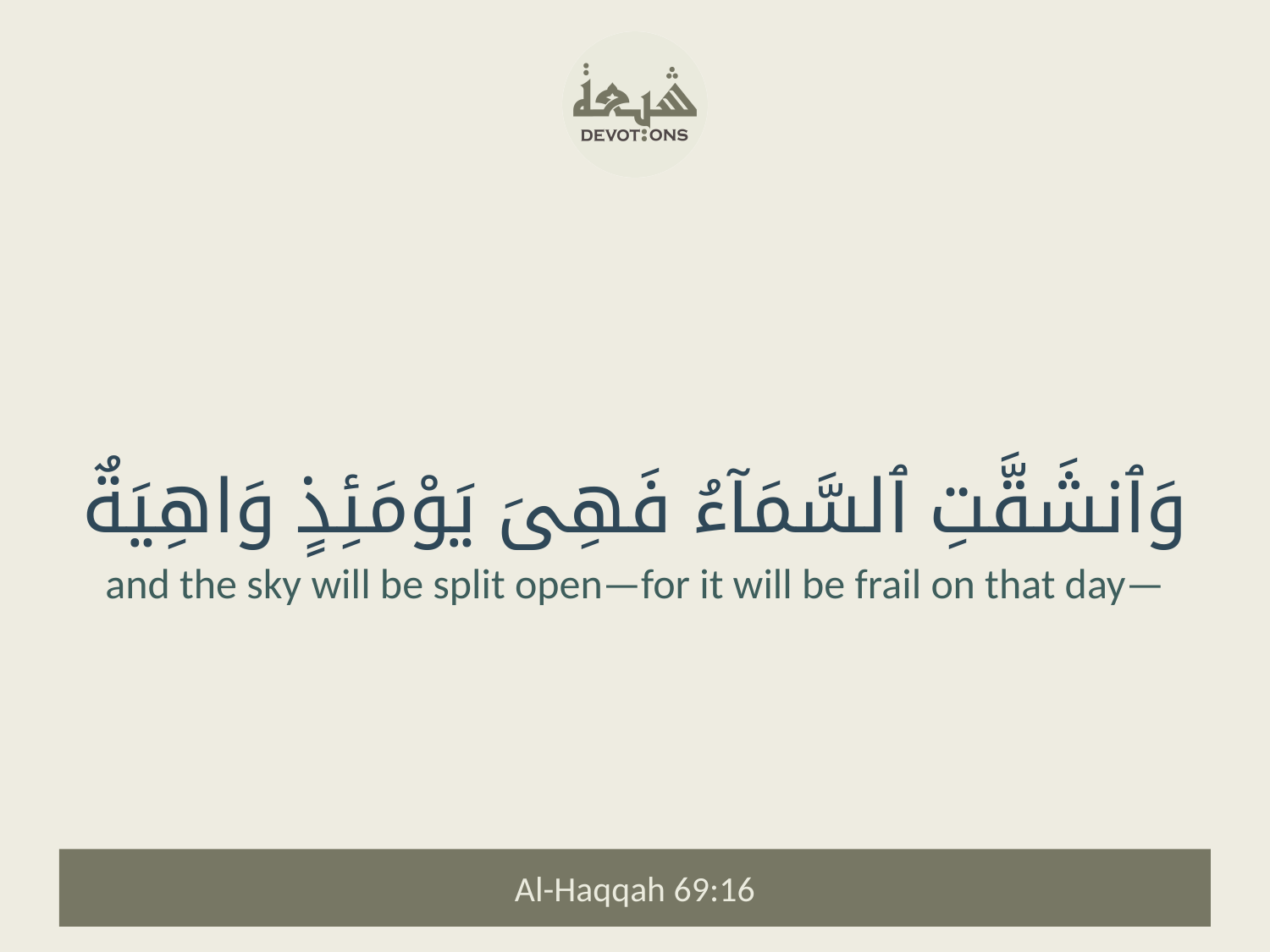

وَٱنشَقَّتِ ٱلسَّمَآءُ فَهِىَ يَوْمَئِذٍ وَاهِيَةٌ
and the sky will be split open—for it will be frail on that day—
Al-Haqqah 69:16